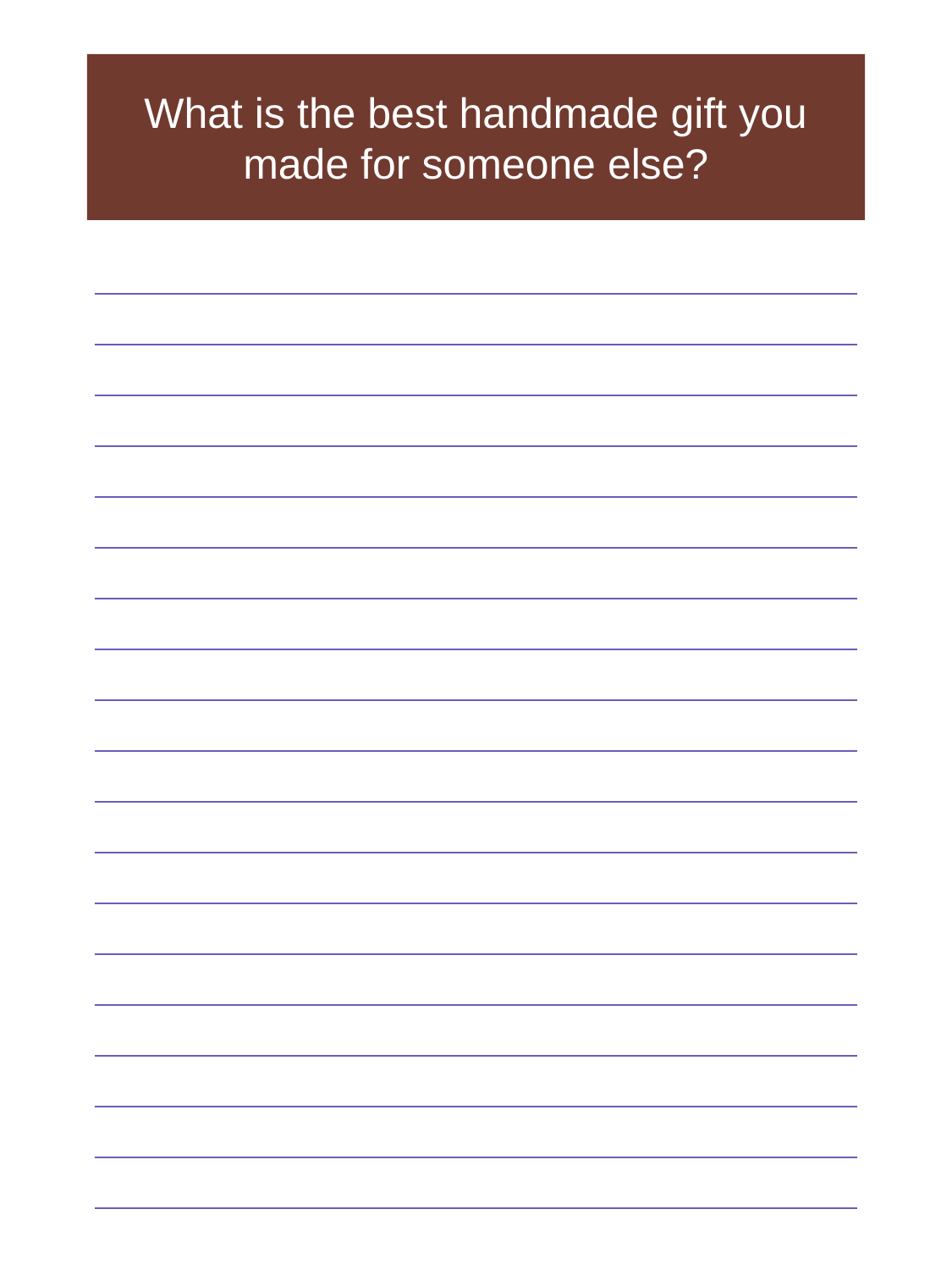

What is the best handmade gift you made for someone else?
|  |
| --- |
|  |
|  |
|  |
|  |
|  |
|  |
|  |
|  |
|  |
|  |
|  |
|  |
|  |
|  |
|  |
|  |
|  |